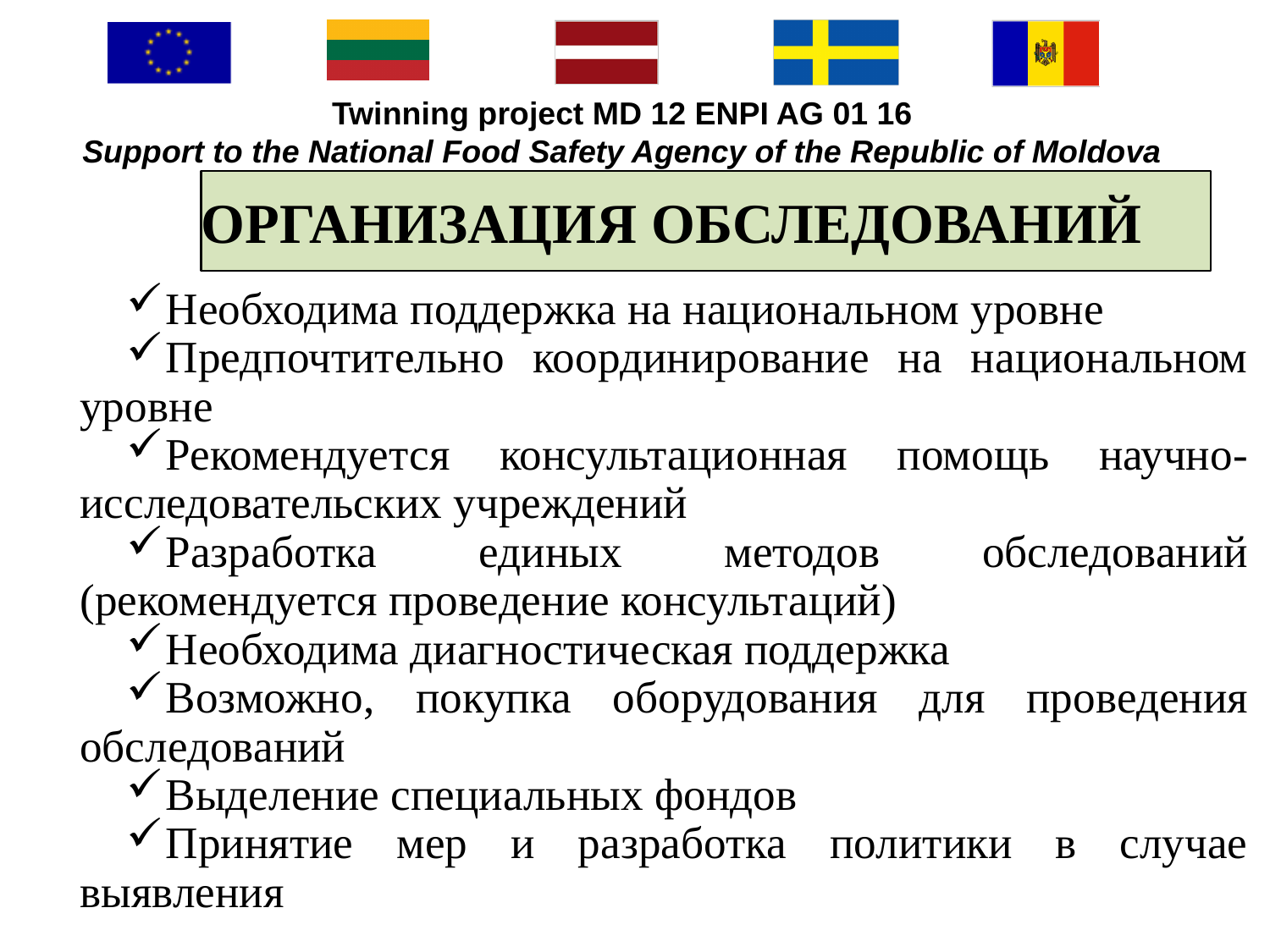

ОРГАНИЗАЦИЯ ОБСЛЕДОВАНИЙ
Необходима поддержка на национальном уровне
Предпочтительно координирование на национальном уровне
Рекомендуется консультационная помощь научно-исследовательских учреждений
Разработка единых методов обследований (рекомендуется проведение консультаций)
Необходима диагностическая поддержка
Возможно, покупка оборудования для проведения обследований
Выделение специальных фондов
Принятие мер и разработка политики в случае выявления